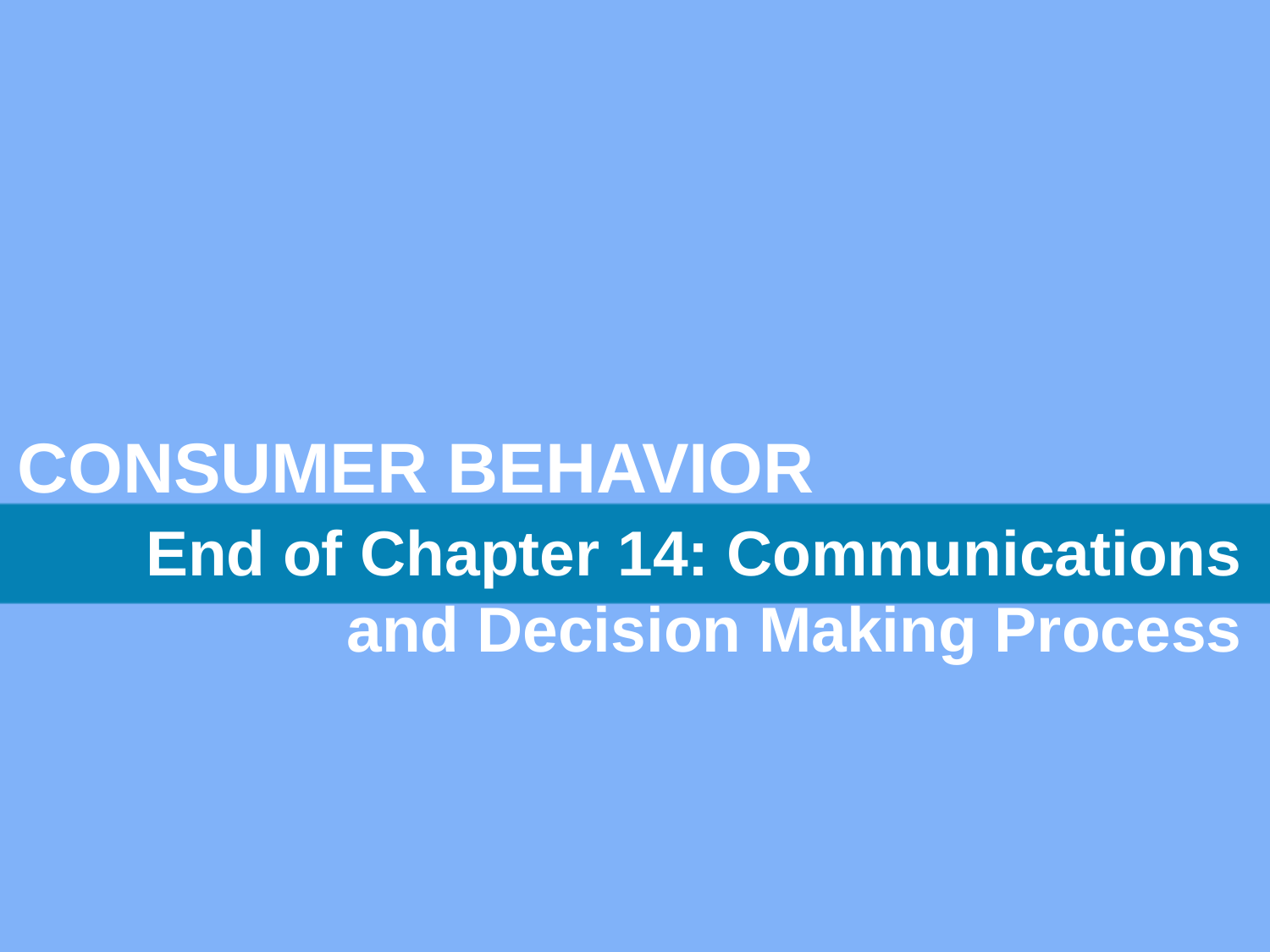

CONSUMER BEHAVIOR
End of Chapter 14: Communications and Decision Making Process